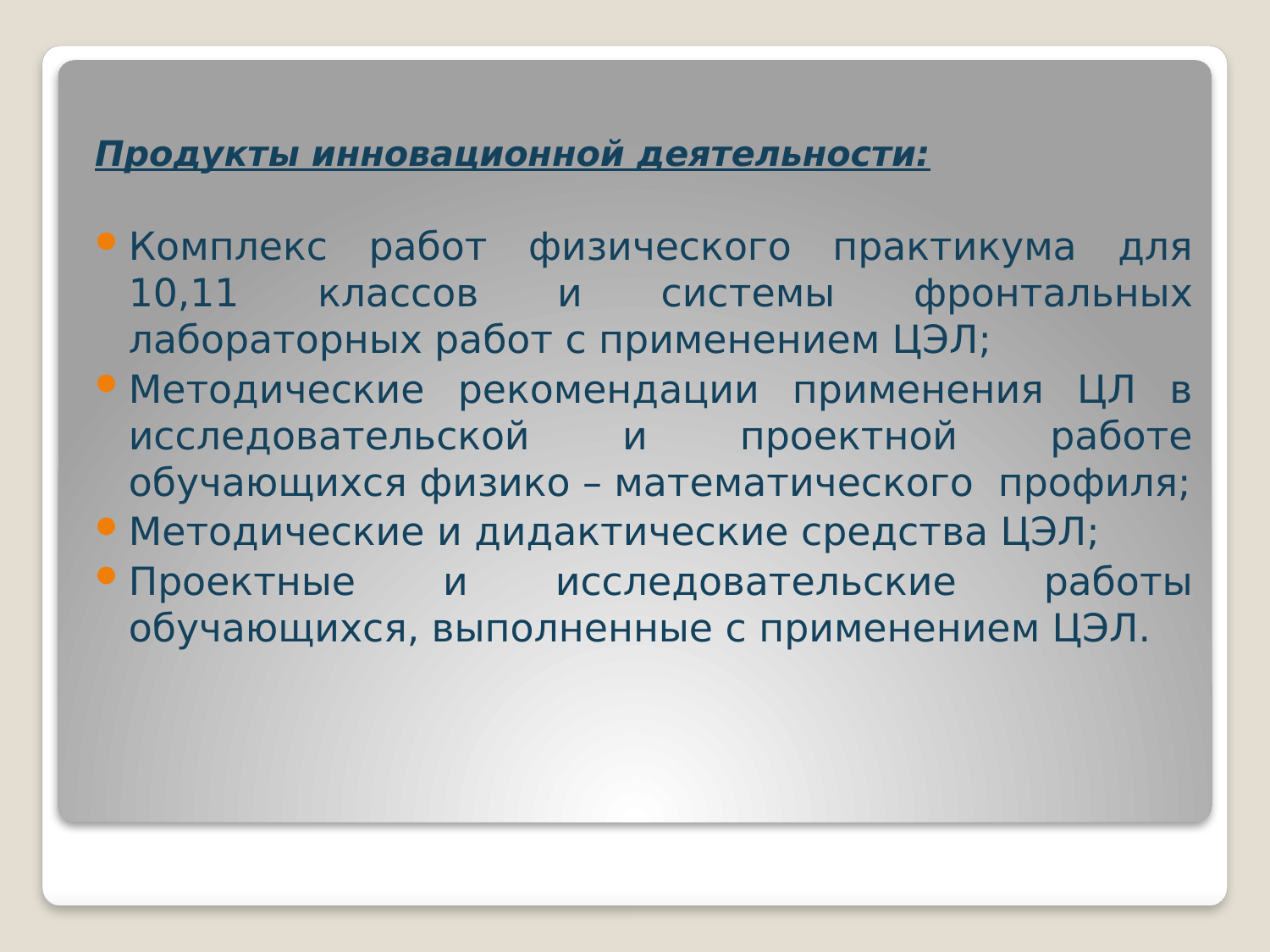

Продукты инновационной деятельности:

Комплекс работ физического практикума для 10,11 классов и системы фронтальных лабораторных работ с применением ЦЭЛ;
Методические рекомендации применения ЦЛ в исследовательской и проектной работе обучающихся физико – математического  профиля;
Методические и дидактические средства ЦЭЛ;
Проектные и исследовательские работы обучающихся, выполненные с применением ЦЭЛ.